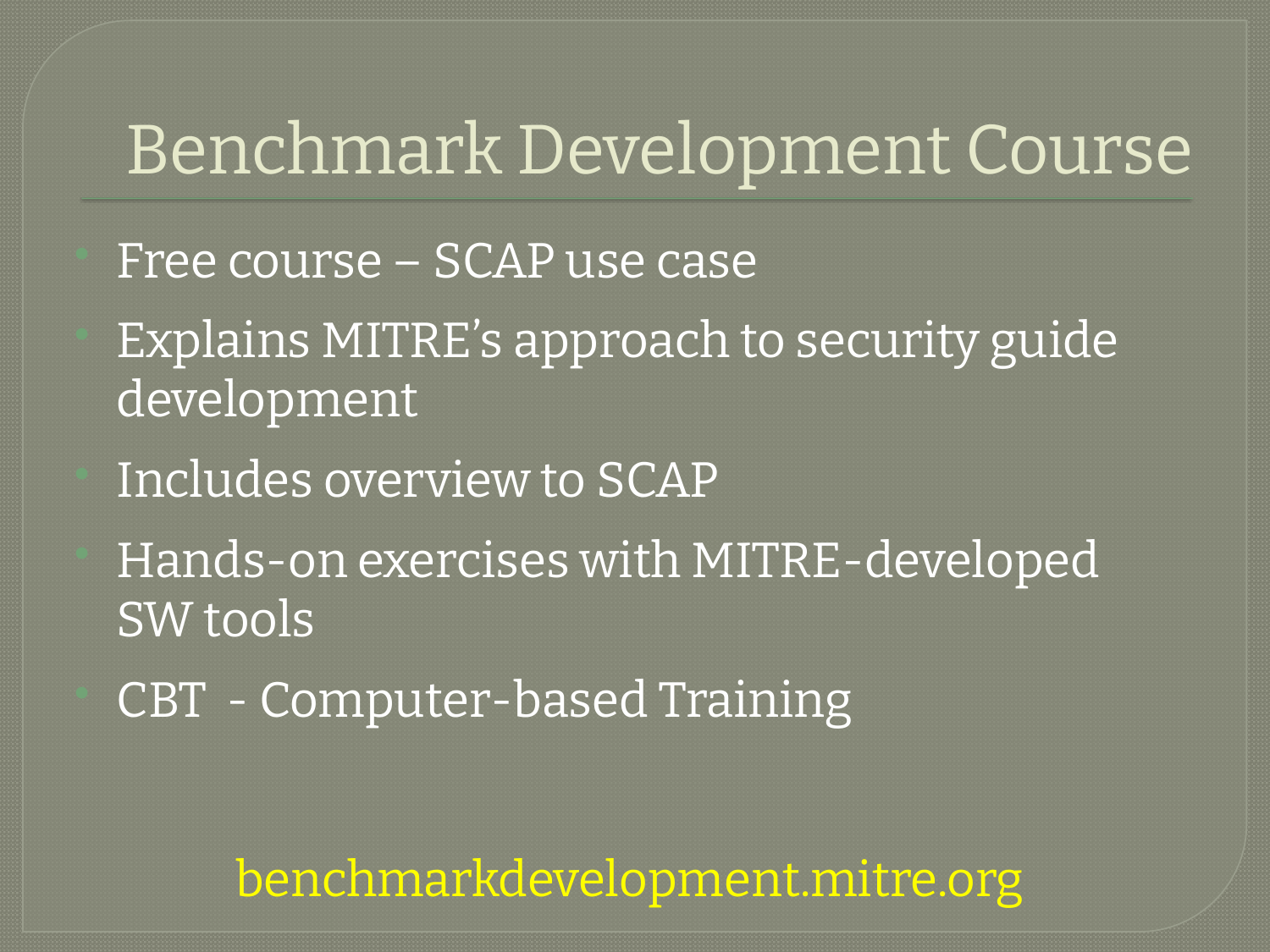

# Benchmark Development Course
Free course – SCAP use case
Explains MITRE’s approach to security guide development
Includes overview to SCAP
Hands-on exercises with MITRE-developed SW tools
CBT  - Computer-based Training
benchmarkdevelopment.mitre.org